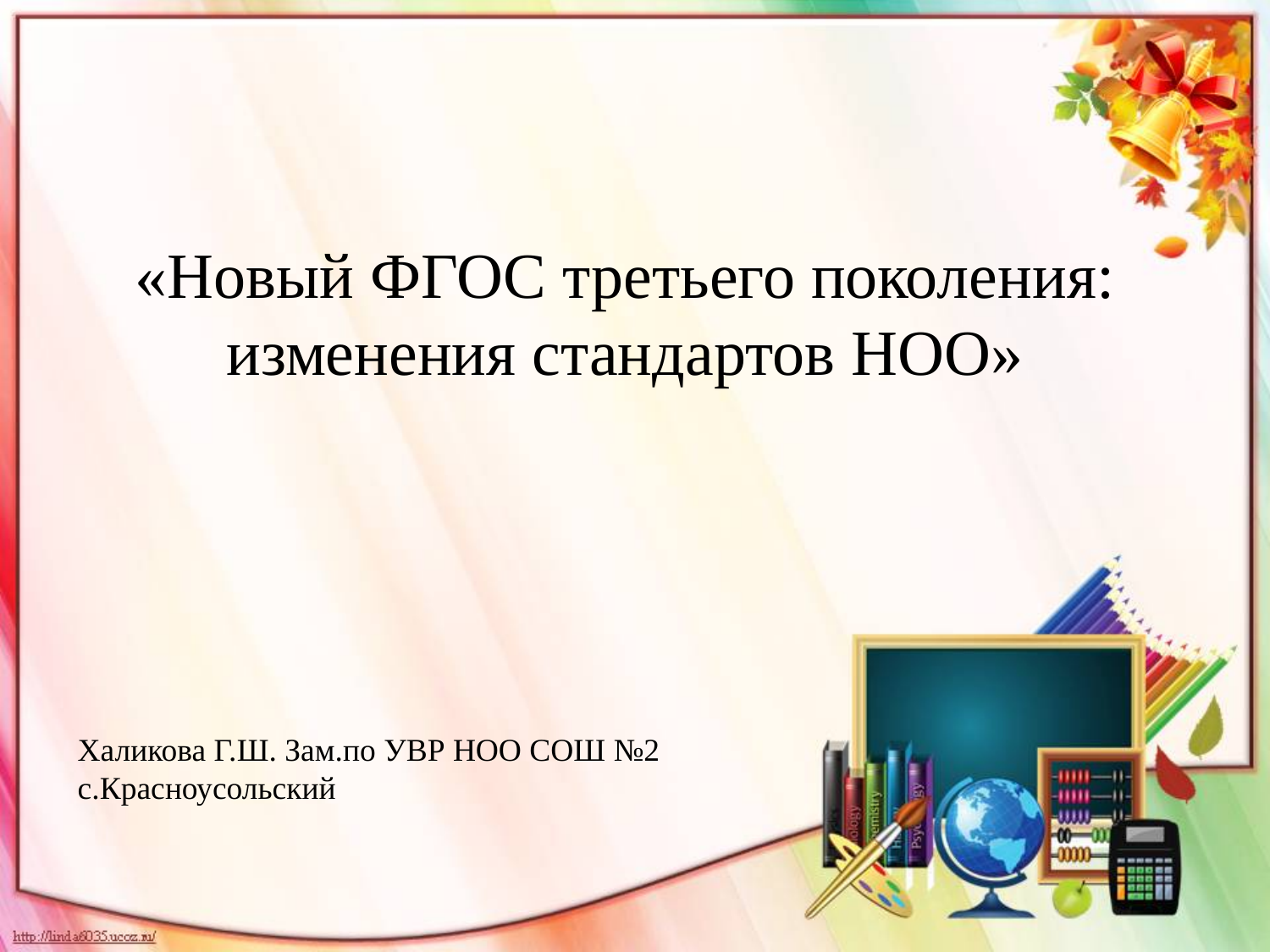

# «Новый ФГОС третьего поколения: изменения стандартов НОО»
Халикова Г.Ш. Зам.по УВР НОО СОШ №2 с.Красноусольский